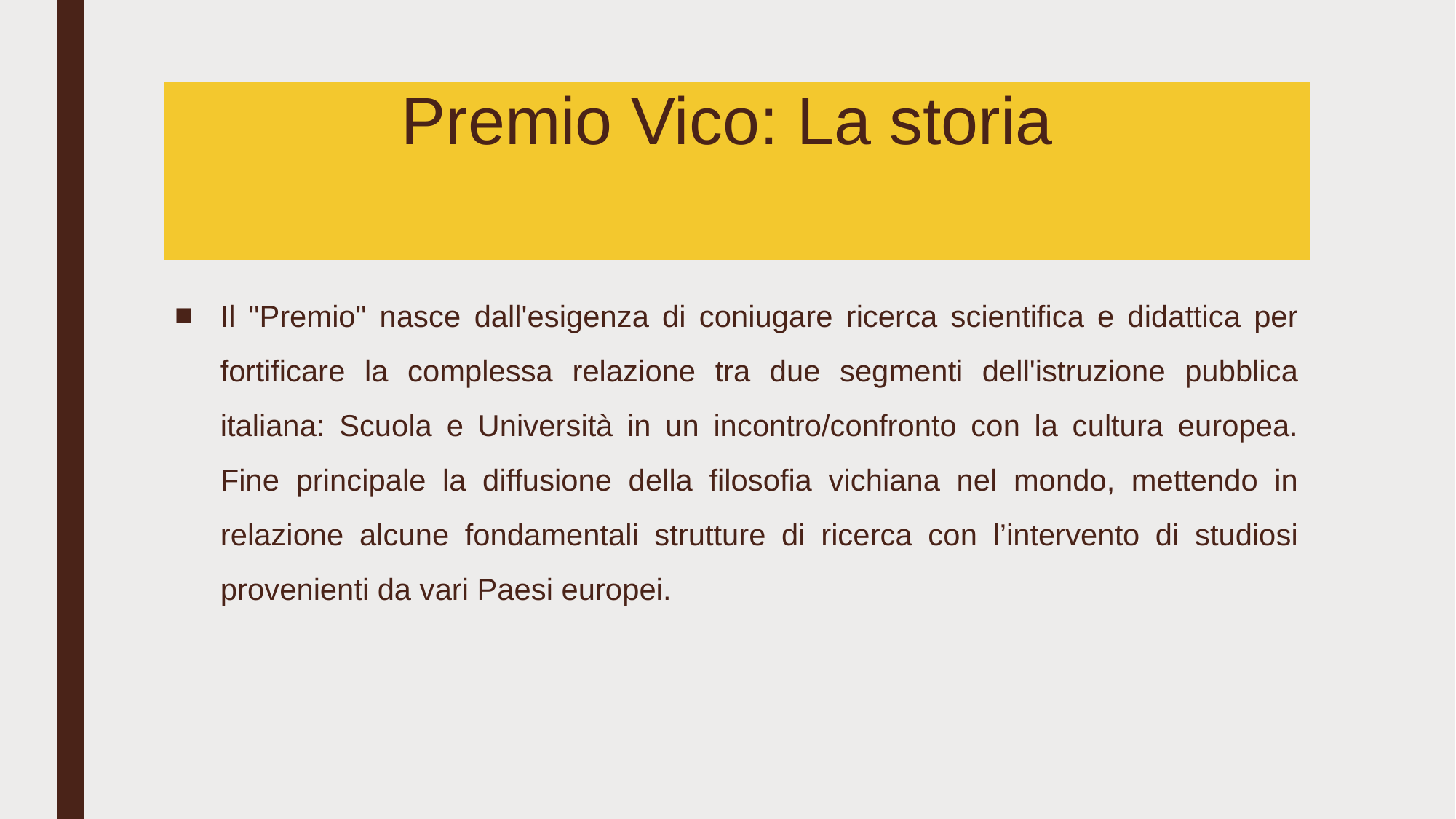

# Premio Vico: La storia
Il "Premio" nasce dall'esigenza di coniugare ricerca scientifica e didattica per fortificare la complessa relazione tra due segmenti dell'istruzione pubblica italiana: Scuola e Università in un incontro/confronto con la cultura europea. Fine principale la diffusione della filosofia vichiana nel mondo, mettendo in relazione alcune fondamentali strutture di ricerca con l’intervento di studiosi provenienti da vari Paesi europei.